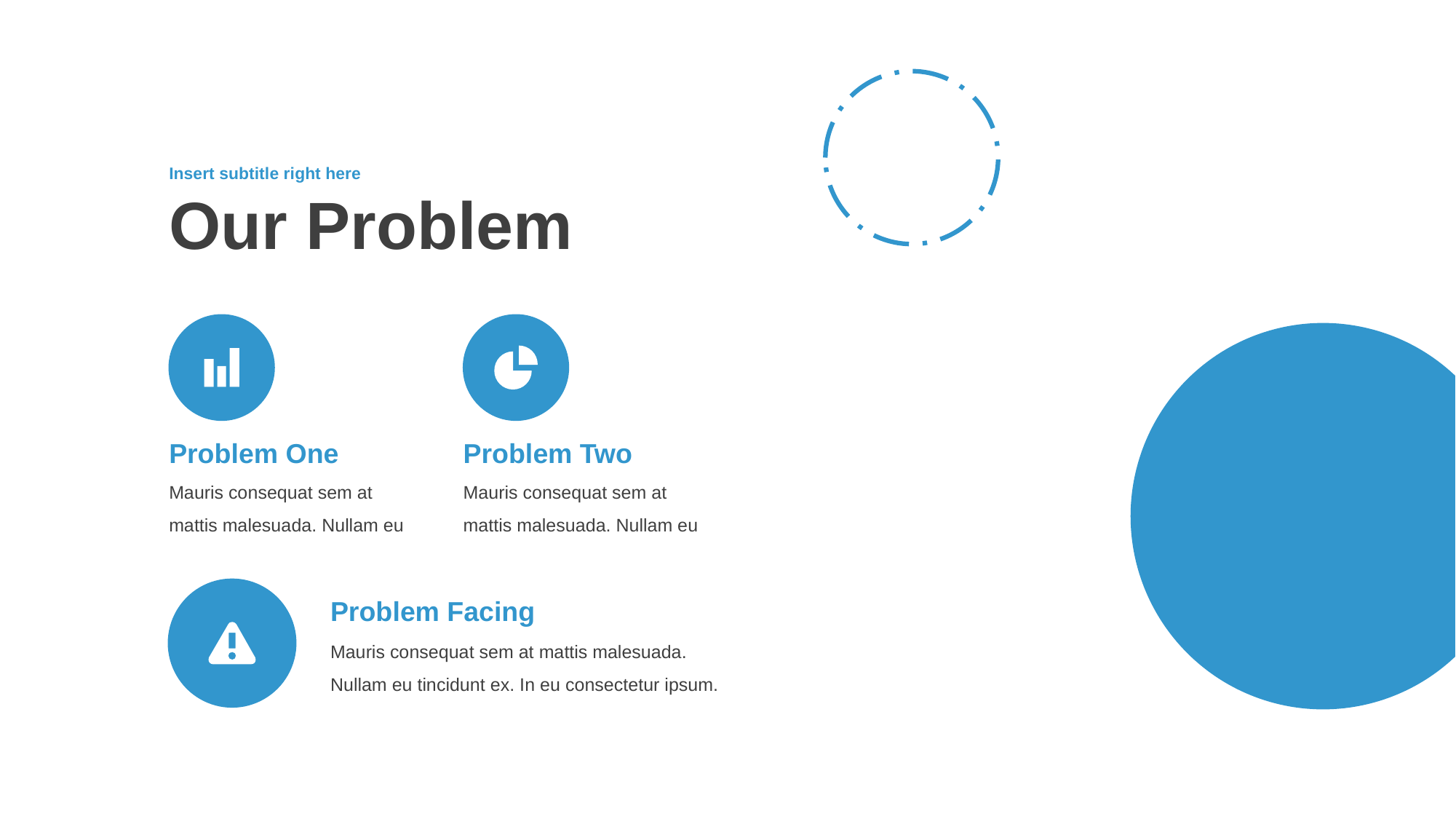

Insert subtitle right here
# Our Problem

Problem One
Problem Two
Mauris consequat sem at mattis malesuada. Nullam eu
Mauris consequat sem at mattis malesuada. Nullam eu

Problem Facing

Mauris consequat sem at mattis malesuada. Nullam eu tincidunt ex. In eu consectetur ipsum.